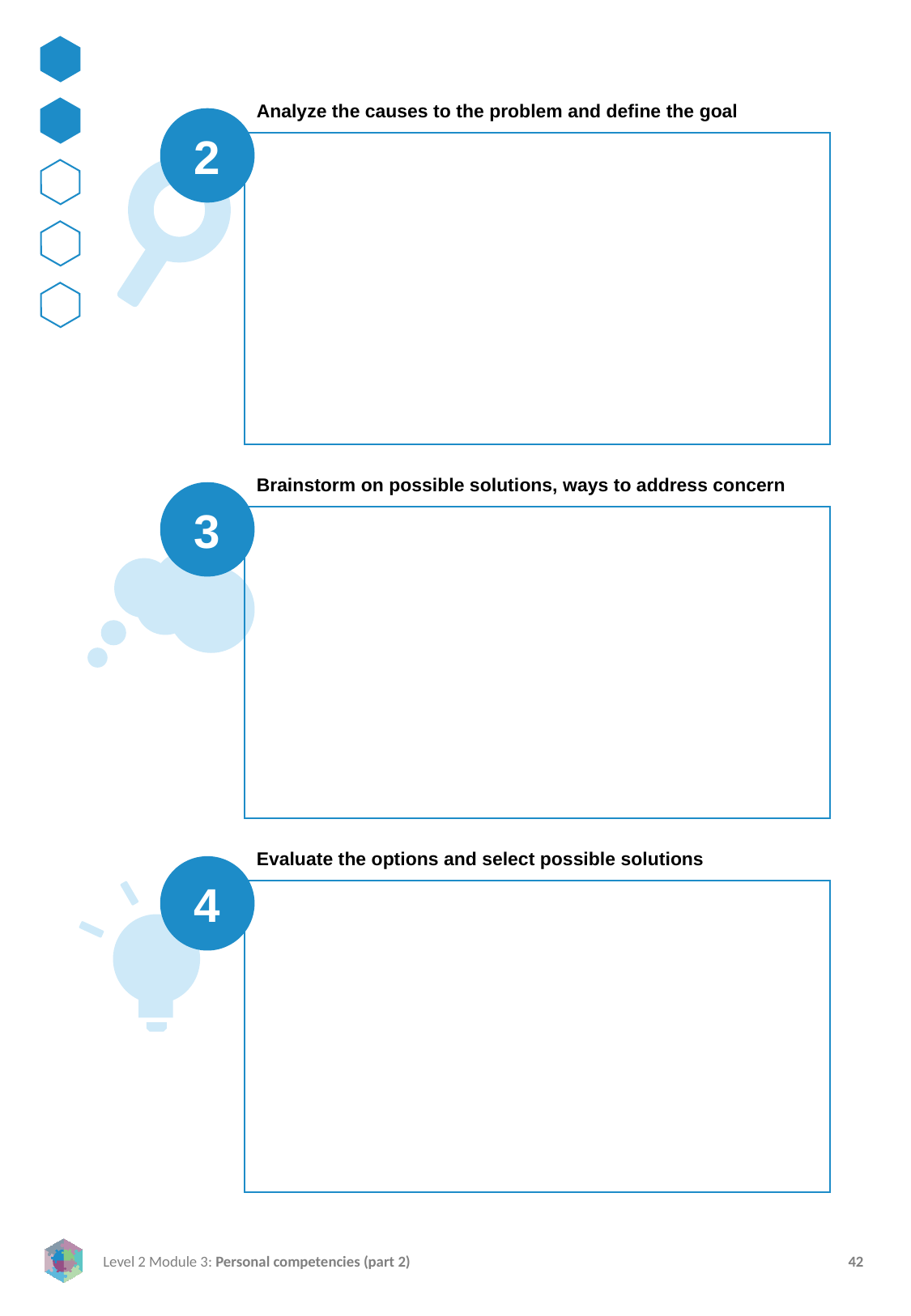

Analyze the causes to the problem and define the goal

2

Brainstorm on possible solutions, ways to address concern
3

Evaluate the options and select possible solutions
4